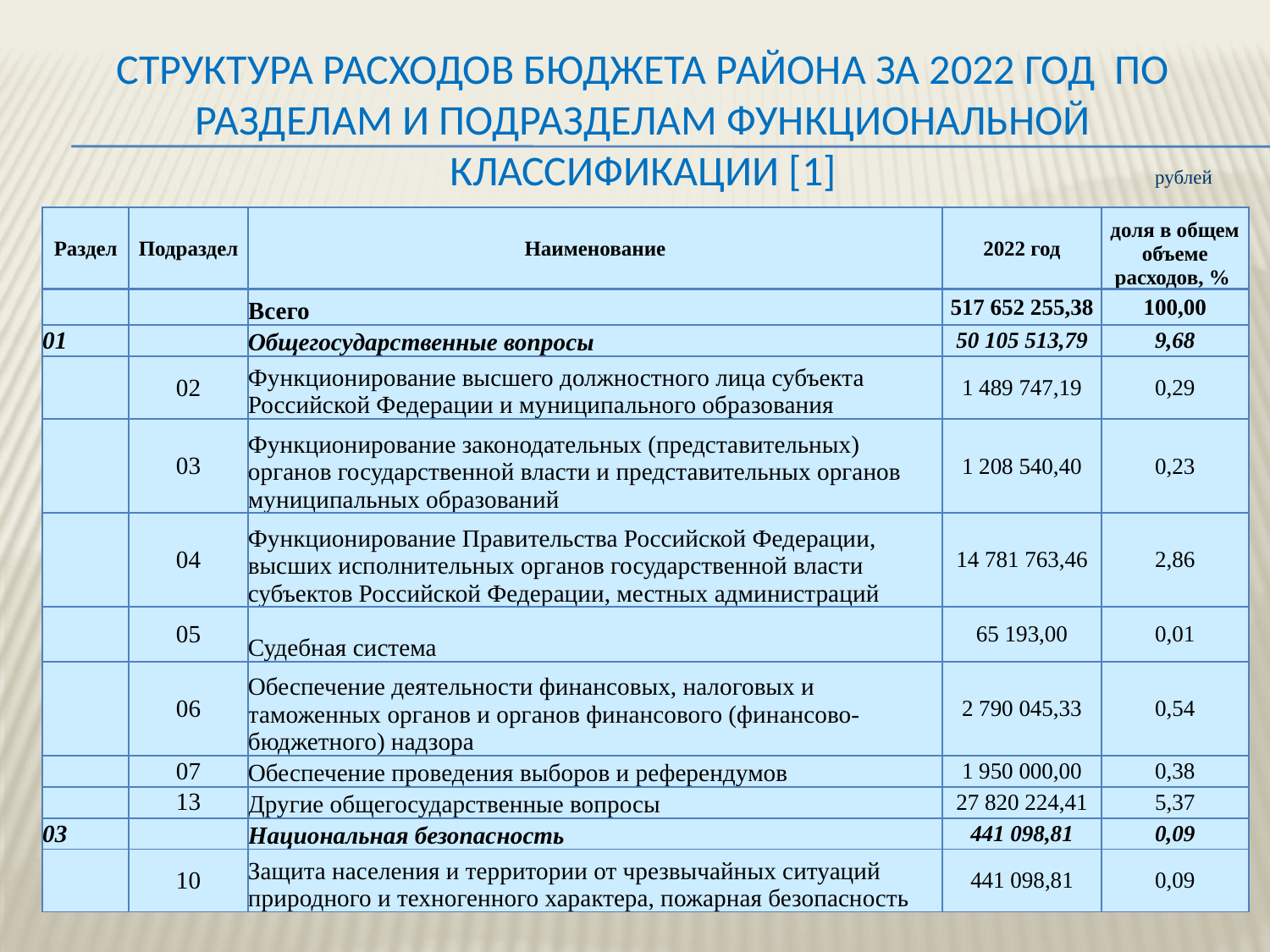

# Структура расходов бюджета района за 2022 год  по разделам и подразделам функциональной классификации [1]
рублей
| Раздел | Подраздел | Наименование | 2022 год | доля в общем объеме расходов, % |
| --- | --- | --- | --- | --- |
|  |  | Всего | 517 652 255,38 | 100,00 |
| 01 |  | Общегосударственные вопросы | 50 105 513,79 | 9,68 |
|  | 02 | Функционирование высшего должностного лица субъекта Российской Федерации и муниципального образования | 1 489 747,19 | 0,29 |
|  | 03 | Функционирование законодательных (представительных) органов государственной власти и представительных органов муниципальных образований | 1 208 540,40 | 0,23 |
|  | 04 | Функционирование Правительства Российской Федерации, высших исполнительных органов государственной власти субъектов Российской Федерации, местных администраций | 14 781 763,46 | 2,86 |
|  | 05 | Судебная система | 65 193,00 | 0,01 |
|  | 06 | Обеспечение деятельности финансовых, налоговых и таможенных органов и органов финансового (финансово-бюджетного) надзора | 2 790 045,33 | 0,54 |
|  | 07 | Обеспечение проведения выборов и референдумов | 1 950 000,00 | 0,38 |
|  | 13 | Другие общегосударственные вопросы | 27 820 224,41 | 5,37 |
| 03 |  | Национальная безопасность | 441 098,81 | 0,09 |
|  | 10 | Защита населения и территории от чрезвычайных ситуаций природного и техногенного характера, пожарная безопасность | 441 098,81 | 0,09 |